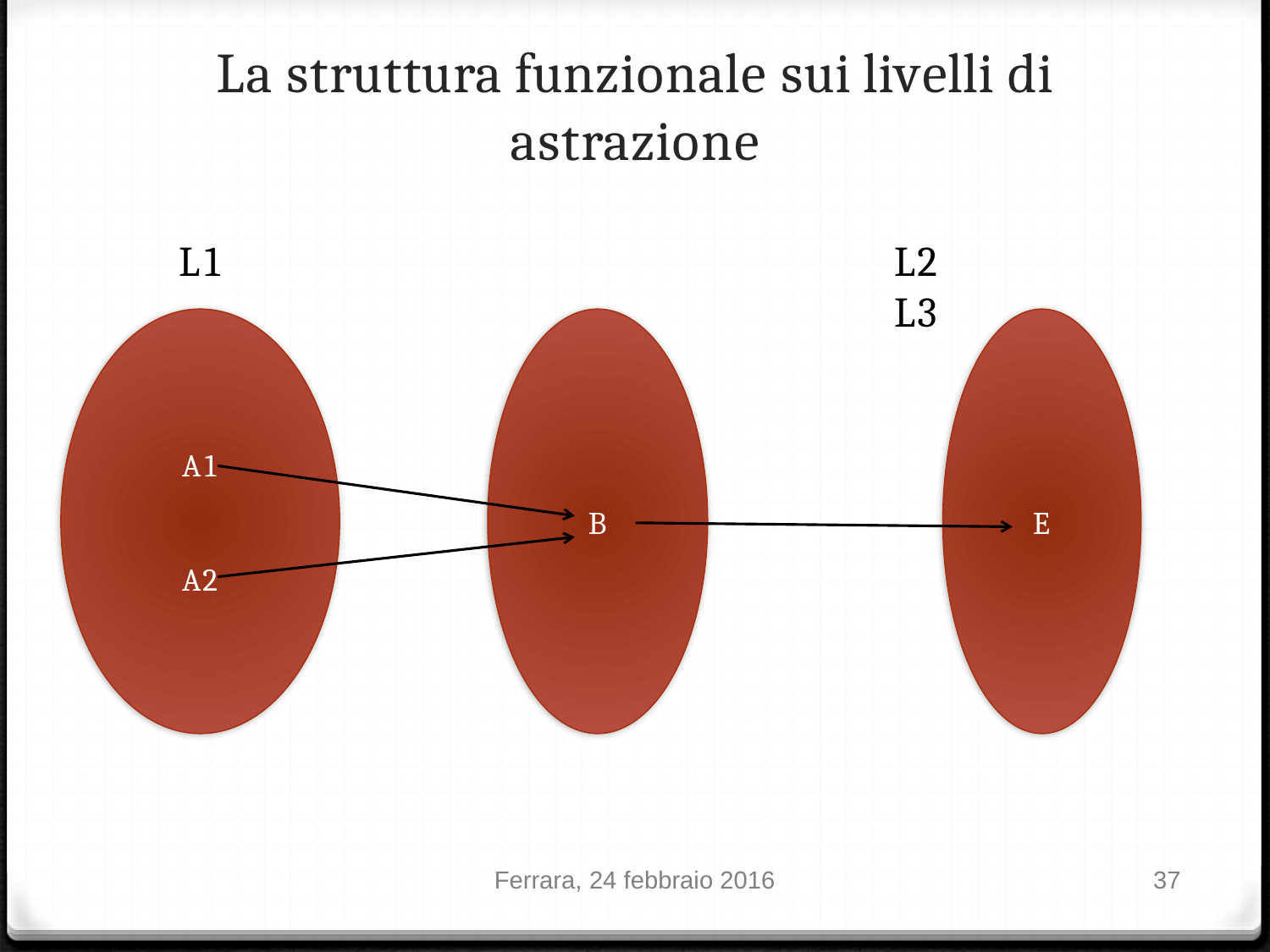

# La struttura funzionale sui livelli di astrazione
     L1						L2							L3
A1

A2
B
E
Ferrara, 24 febbraio 2016
37